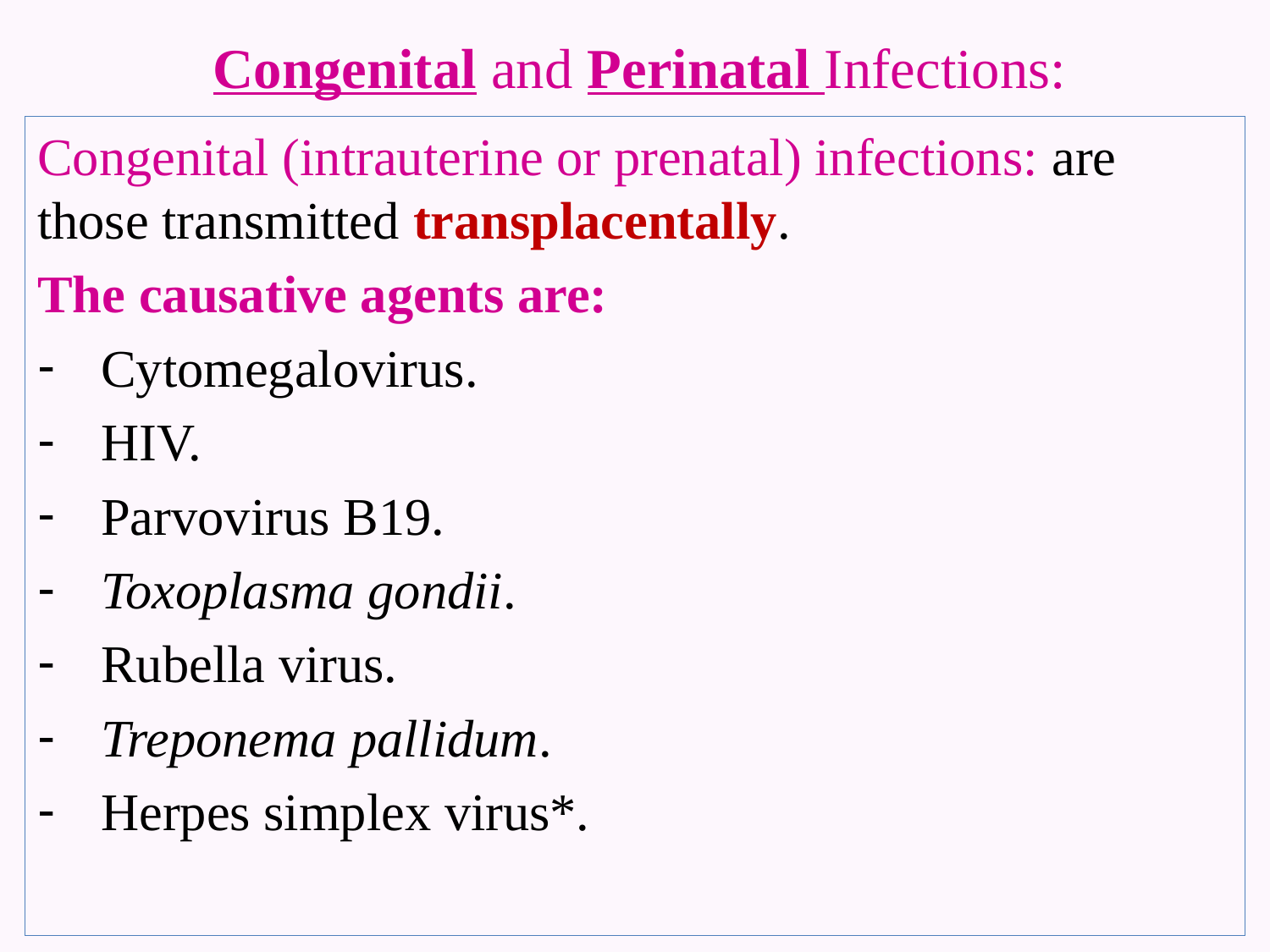

# Congenital and Perinatal Infections:
Congenital (intrauterine or prenatal) infections: are those transmitted transplacentally.
The causative agents are:
Cytomegalovirus.
HIV.
Parvovirus B19.
Toxoplasma gondii.
Rubella virus.
Treponema pallidum.
Herpes simplex virus*.